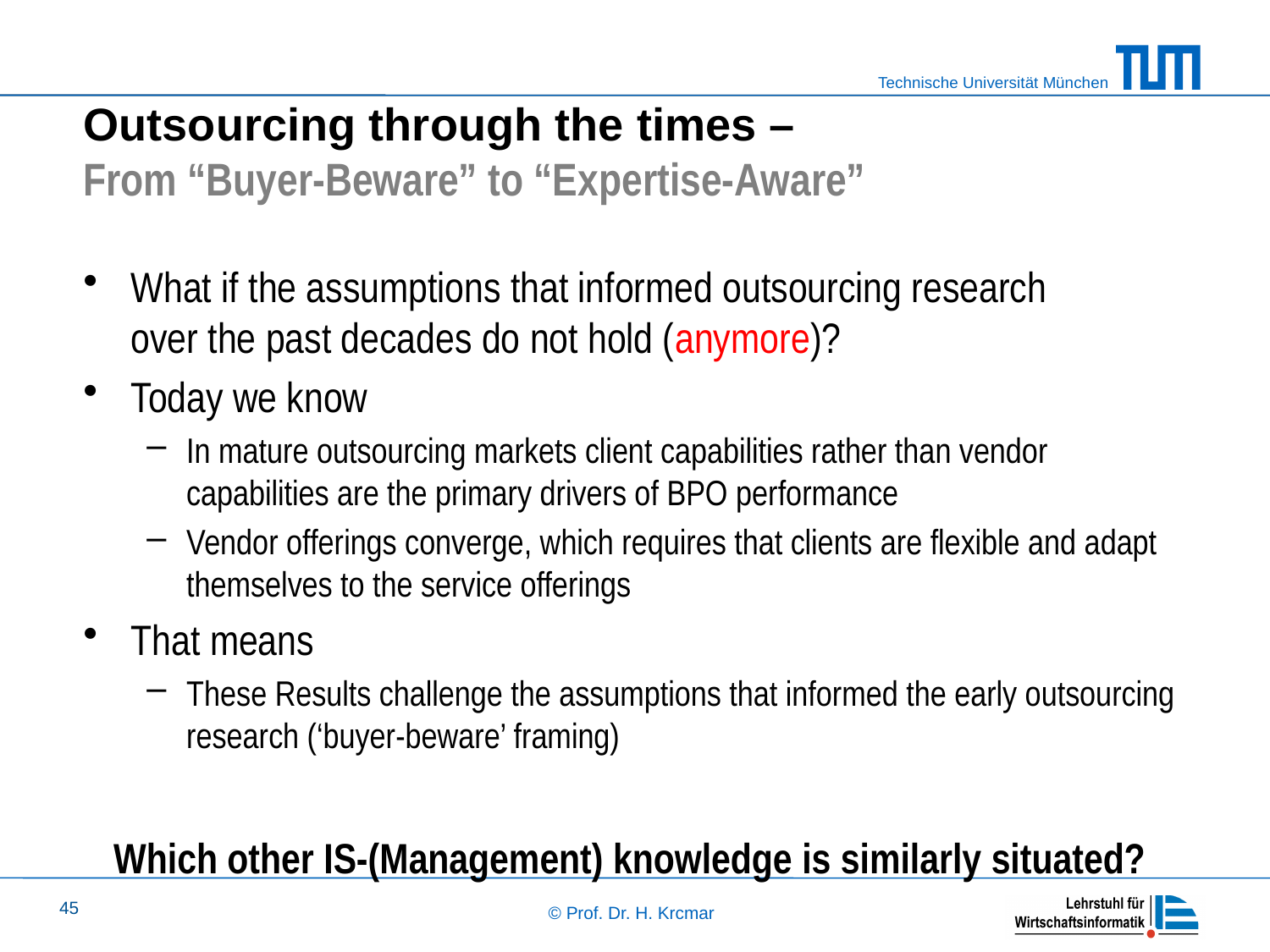

# Outsourcing through the times – From “Buyer-Beware” to “Expertise-Aware”
What if the assumptions that informed outsourcing research
over the past decades do not hold (anymore)?
Today we know
In mature outsourcing markets client capabilities rather than vendor capabilities are the primary drivers of BPO performance
Vendor offerings converge, which requires that clients are flexible and adapt themselves to the service offerings
That means
These Results challenge the assumptions that informed the early outsourcing research (‘buyer-beware’ framing)

Which other IS-(Management) knowledge is similarly situated?